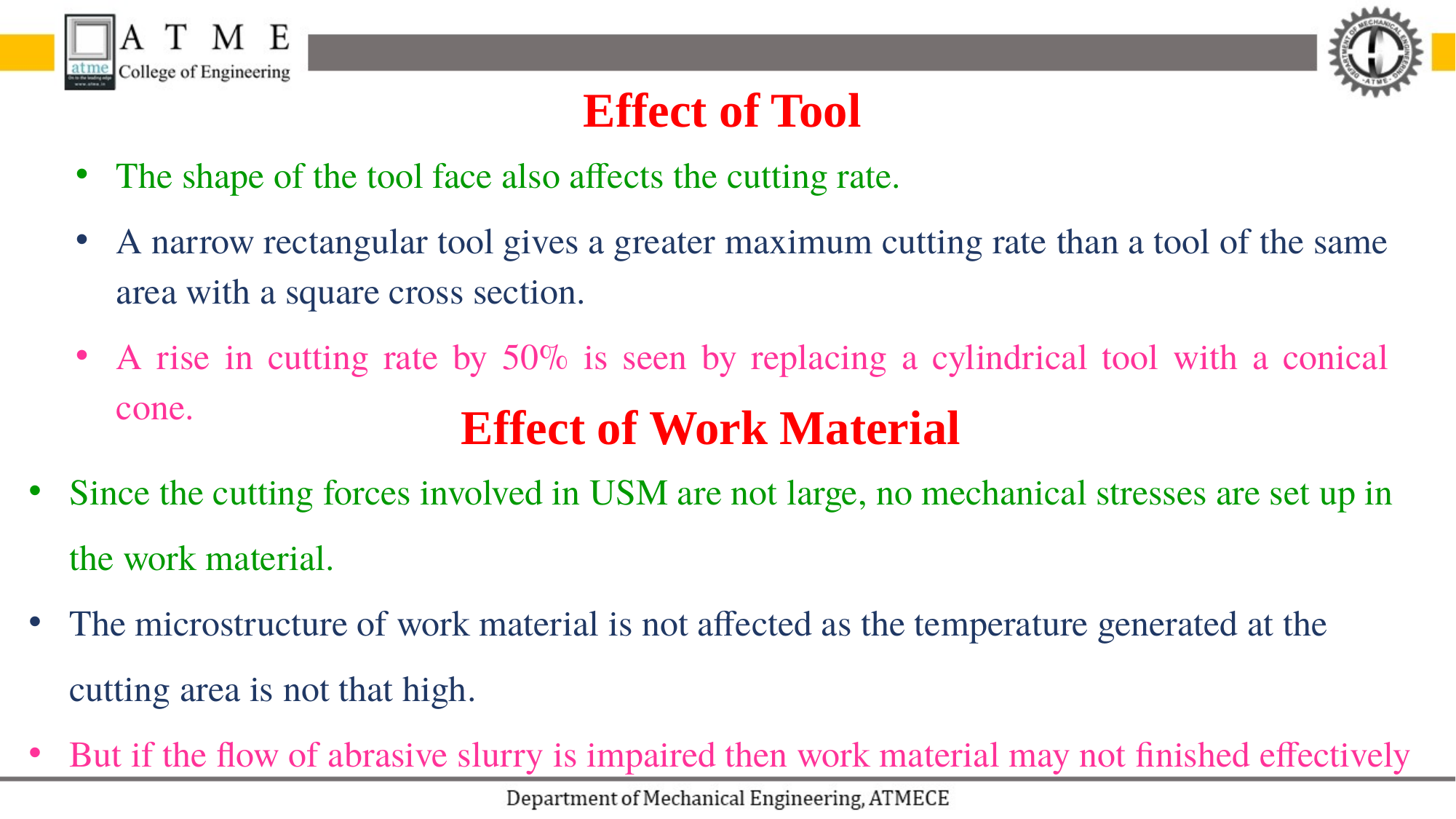

Effect of Tool
The shape of the tool face also affects the cutting rate.
A narrow rectangular tool gives a greater maximum cutting rate than a tool of the same area with a square cross section.
A rise in cutting rate by 50% is seen by replacing a cylindrical tool with a conical cone.
Effect of Work Material
Since the cutting forces involved in USM are not large, no mechanical stresses are set up in the work material.
The microstructure of work material is not affected as the temperature generated at the cutting area is not that high.
But if the flow of abrasive slurry is impaired then work material may not finished effectively